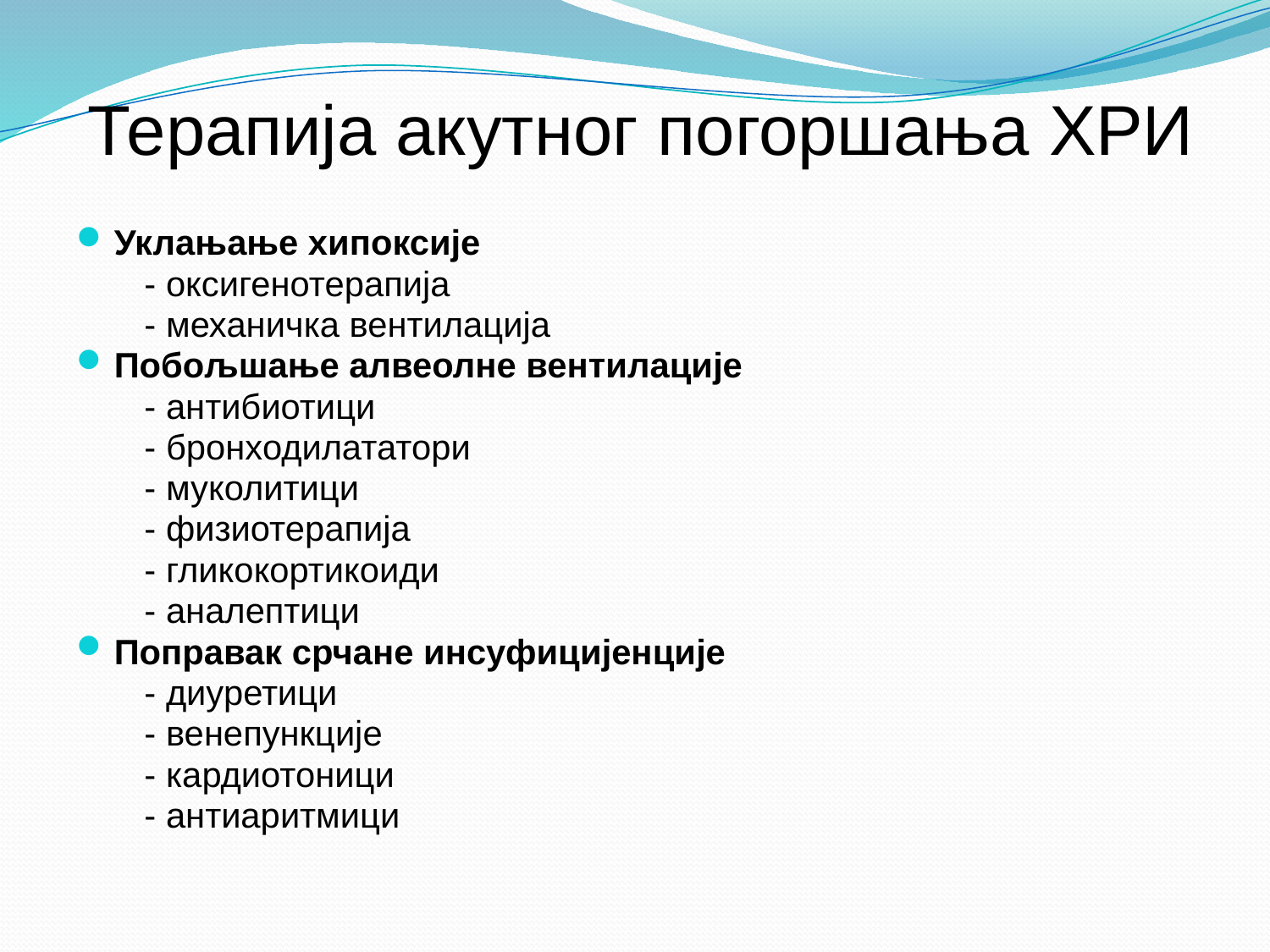

# Терапија акутног погоршања ХРИ
Уклањање хипоксије
       - оксигенотерапија
       - механичка вентилација
Побољшање алвеолне вентилације
       - антибиотици
       - бронходилататори
       - муколитици
       - физиотерапија
       - гликокортикоиди
       - аналептици
Поправак срчане инсуфицијенције
       - диуретици
       - венепункције
       - кардиотоници
       - антиаритмици